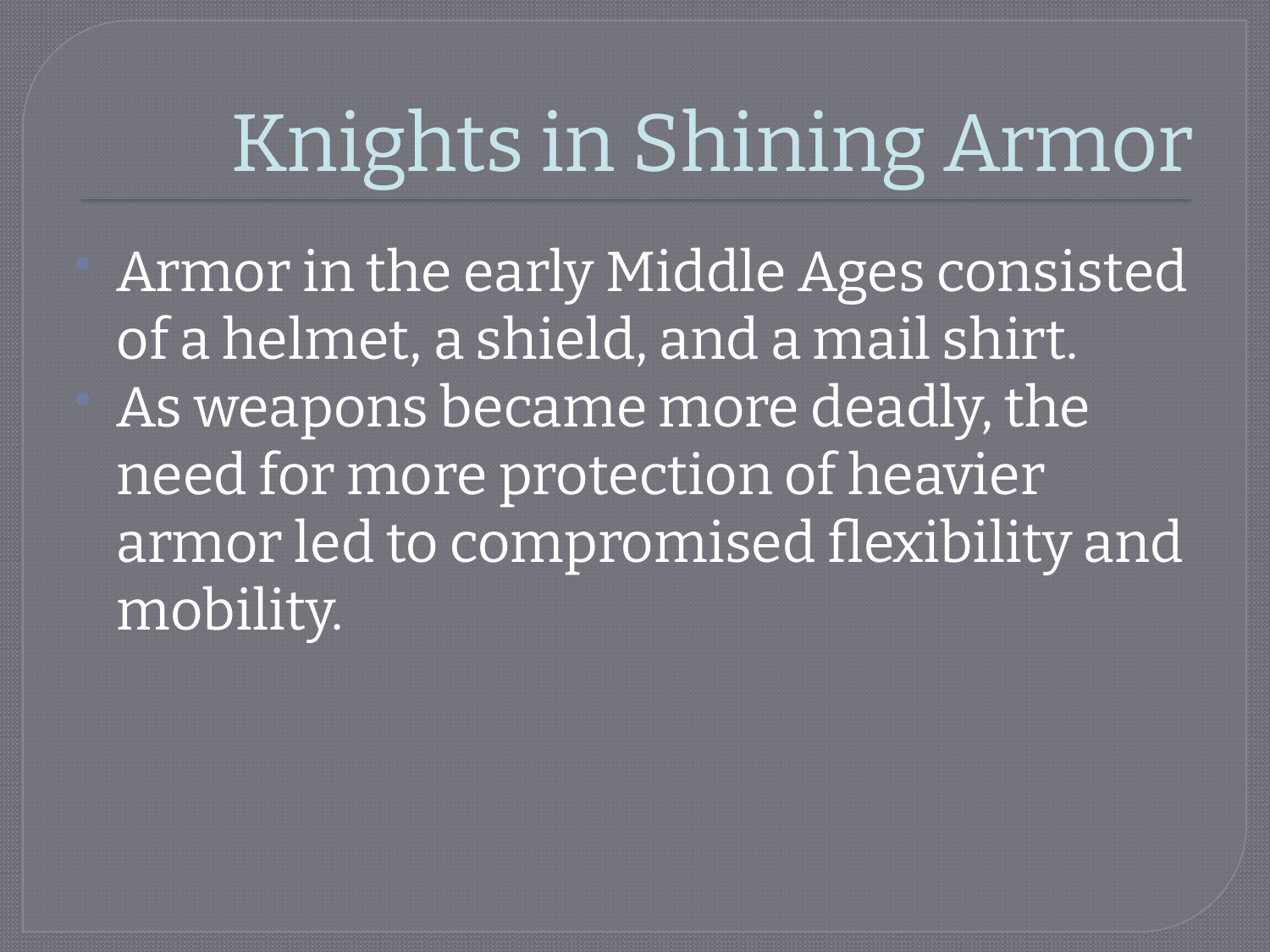

# Knights in Shining Armor
Armor in the early Middle Ages consisted of a helmet, a shield, and a mail shirt.
As weapons became more deadly, the need for more protection of heavier armor led to compromised flexibility and mobility.